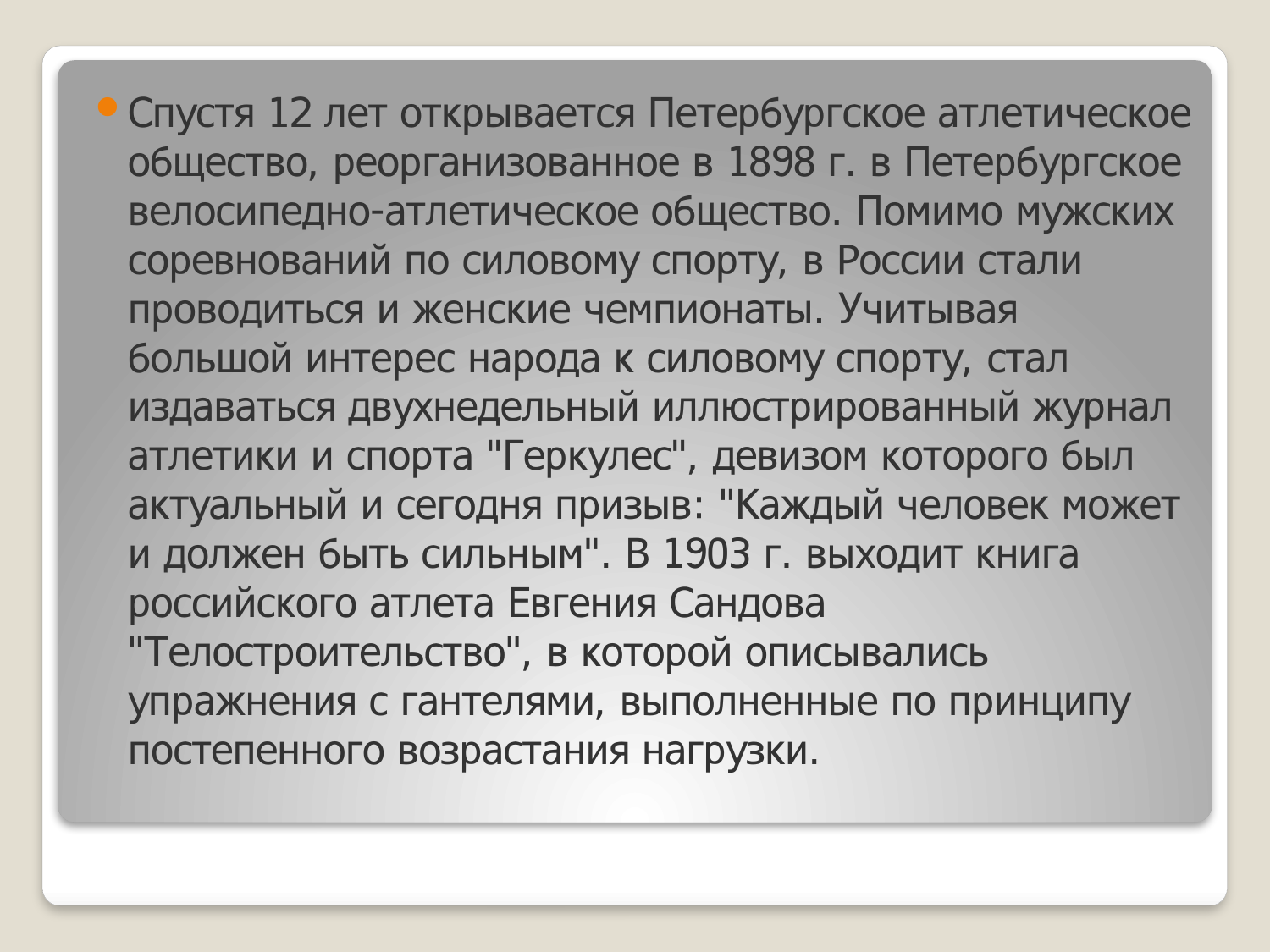

Спустя 12 лет открывается Петербургское атлетическое общество, реорганизованное в 1898 г. в Петербургское велосипедно-атлетическое общество. Помимо мужских соревнований по силовому спорту, в России стали проводиться и женские чемпионаты. Учитывая большой интерес народа к силовому спорту, стал издаваться двухнедельный иллюстрированный журнал атлетики и спорта "Геркулес", девизом которого был актуальный и сегодня призыв: "Каждый человек может и должен быть сильным". В 1903 г. выходит книга российского атлета Евгения Сандова "Телостроительство", в которой описывались упражнения с гантелями, выполненные по принципу постепенного возрастания нагрузки.